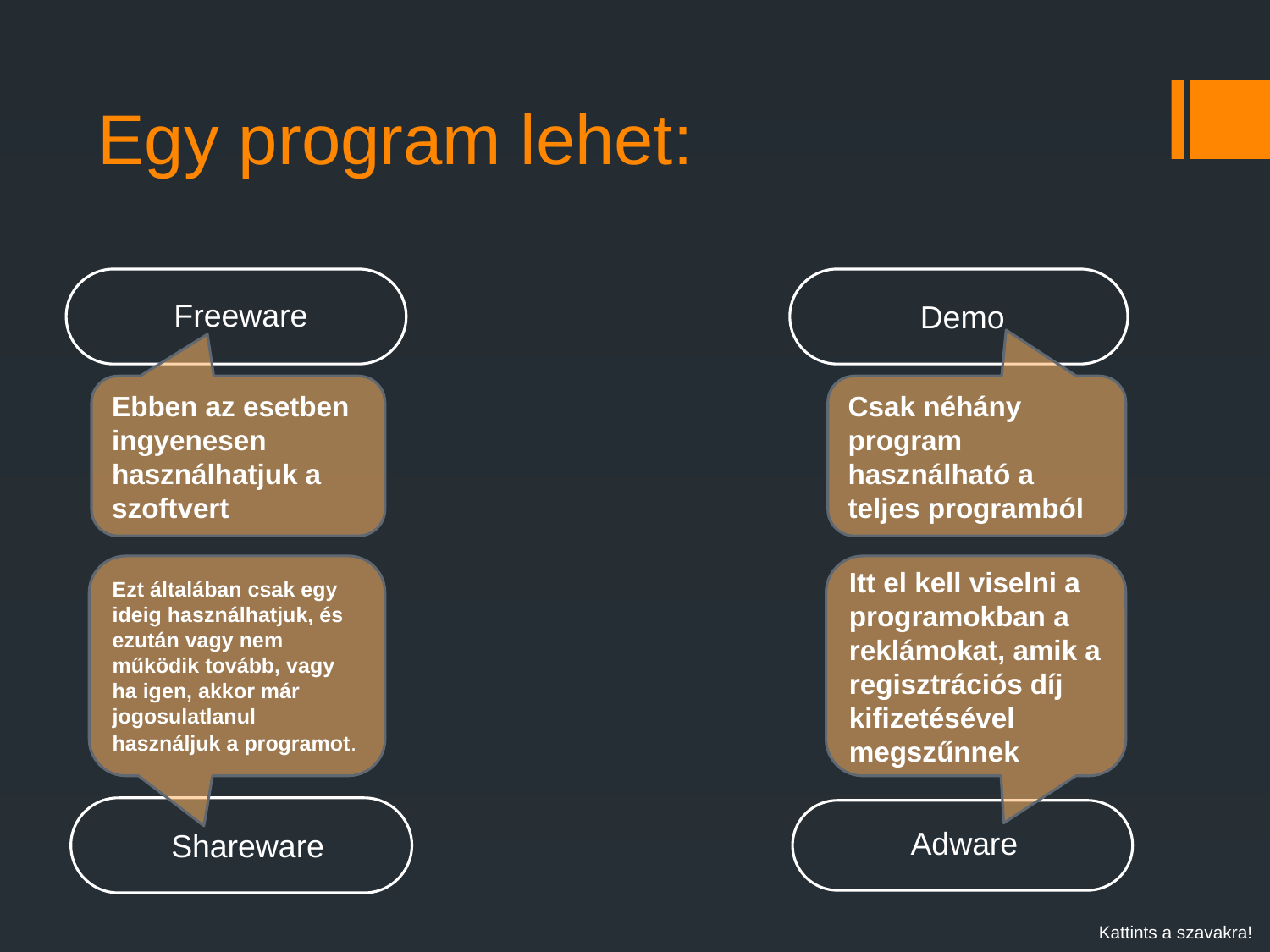

# Egy program lehet:

Freeware

Demo
Ebben az esetben ingyenesen használhatjuk a szoftvert
Csak néhány program használható a teljes programból
Ezt általában csak egy ideig használhatjuk, és ezután vagy nem működik tovább, vagy ha igen, akkor már jogosulatlanul használjuk a programot.
Itt el kell viselni a programokban a reklámokat, amik a regisztrációs díj kifizetésével megszűnnek

Shareware

Adware
Kattints a szavakra!